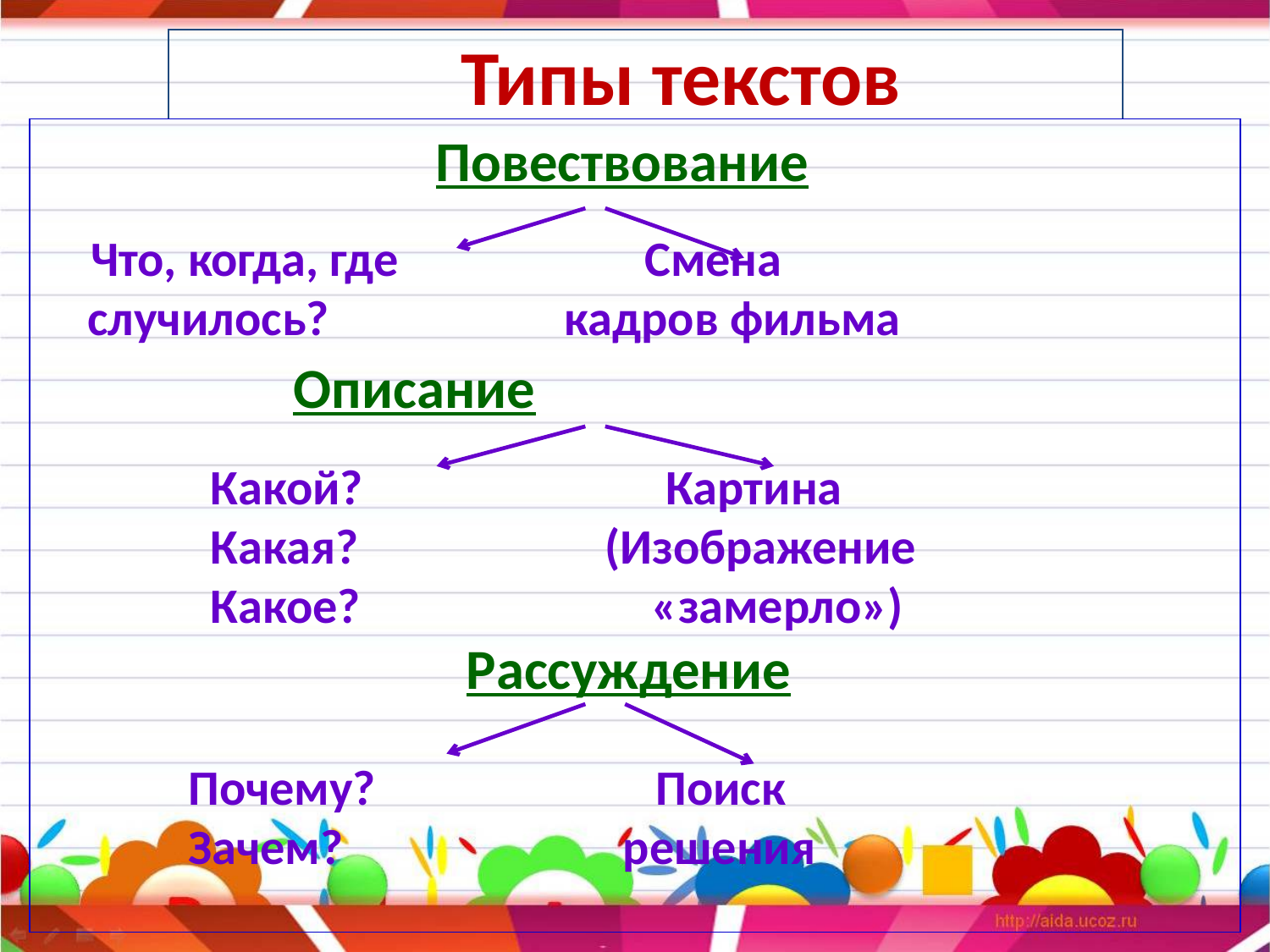

Типы текстов
Повествование

      Что, когда, где                      Смена
    случилось?                     кадров фильма
Описание

               Какой?                           Картина
               Какая?                      (Изображение
               Какое?                          «замерло»)
Рассуждение

             Почему?                         Поиск
             Зачем?                         решения